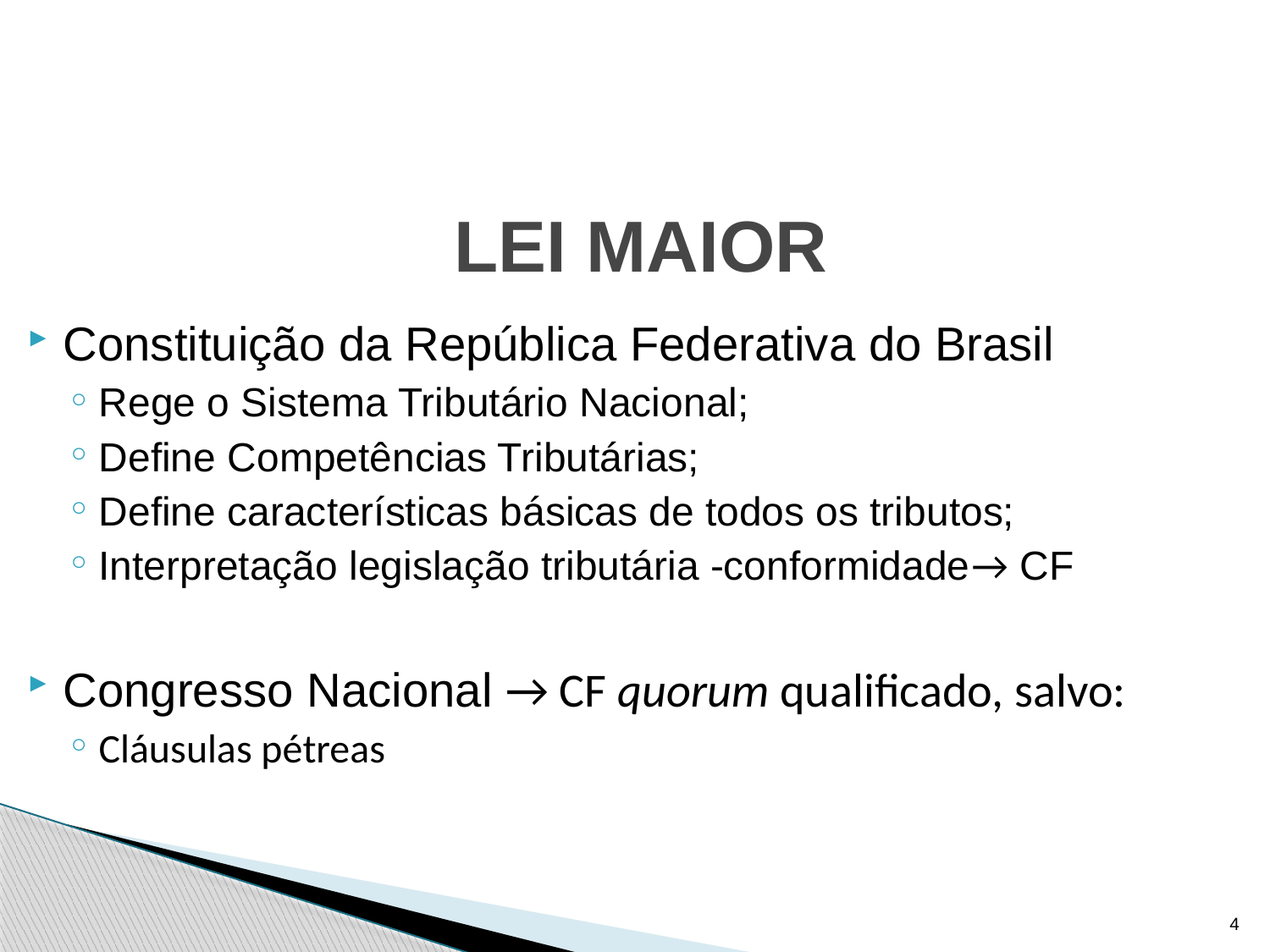

# LEI MAIOR
Constituição da República Federativa do Brasil
Rege o Sistema Tributário Nacional;
Define Competências Tributárias;
Define características básicas de todos os tributos;
Interpretação legislação tributária -conformidade→ CF

Congresso Nacional → CF quorum qualificado, salvo:
Cláusulas pétreas

4